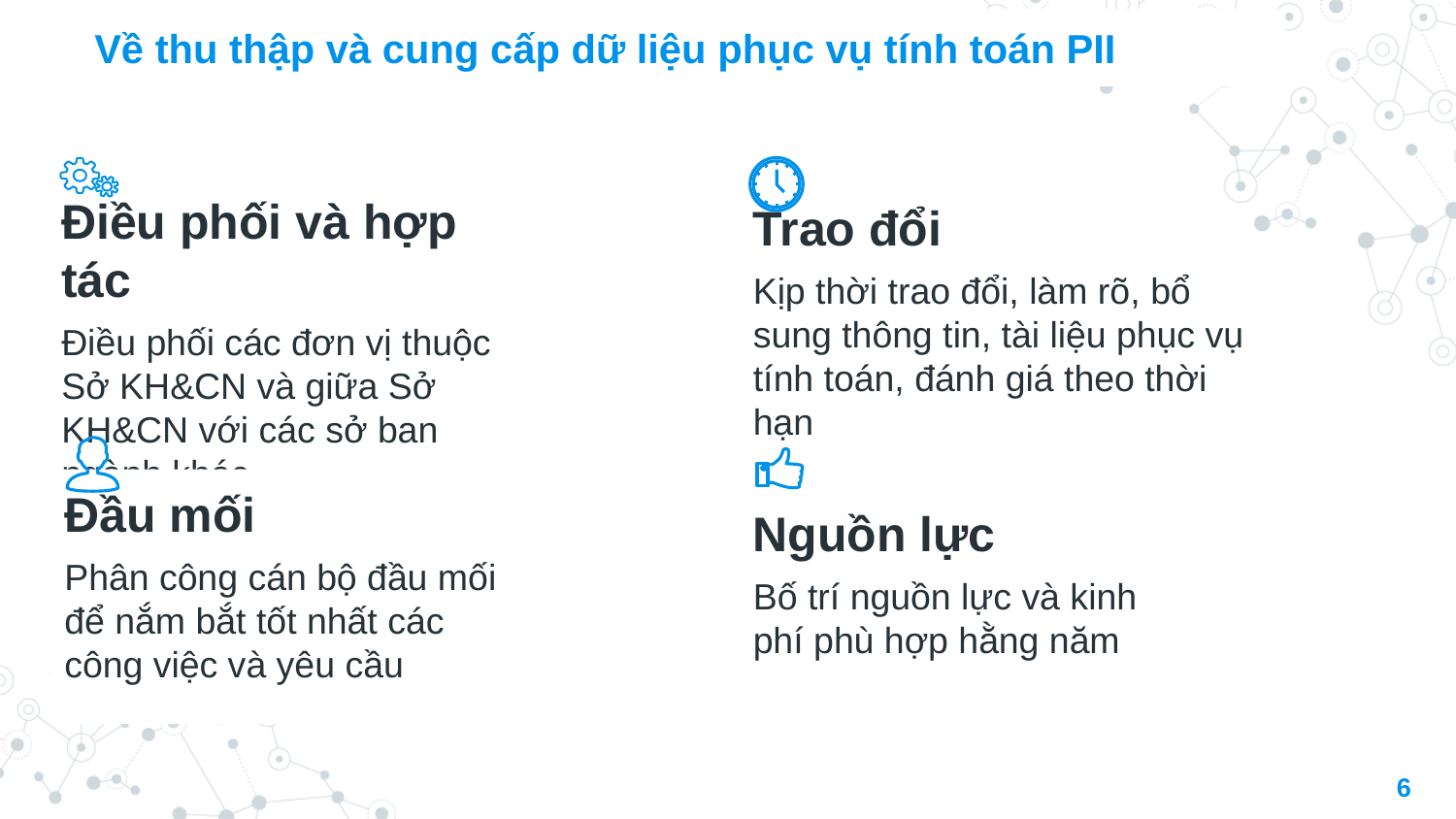

# Về thu thập và cung cấp dữ liệu phục vụ tính toán PII

Điều phối và hợp tác
Điều phối các đơn vị thuộc Sở KH&CN và giữa Sở KH&CN với các sở ban ngành khác
Trao đổi
Kịp thời trao đổi, làm rõ, bổ sung thông tin, tài liệu phục vụ tính toán, đánh giá theo thời hạn

Đầu mối
Phân công cán bộ đầu mối để nắm bắt tốt nhất các công việc và yêu cầu
Nguồn lực
Bố trí nguồn lực và kinh phí phù hợp hằng năm
6